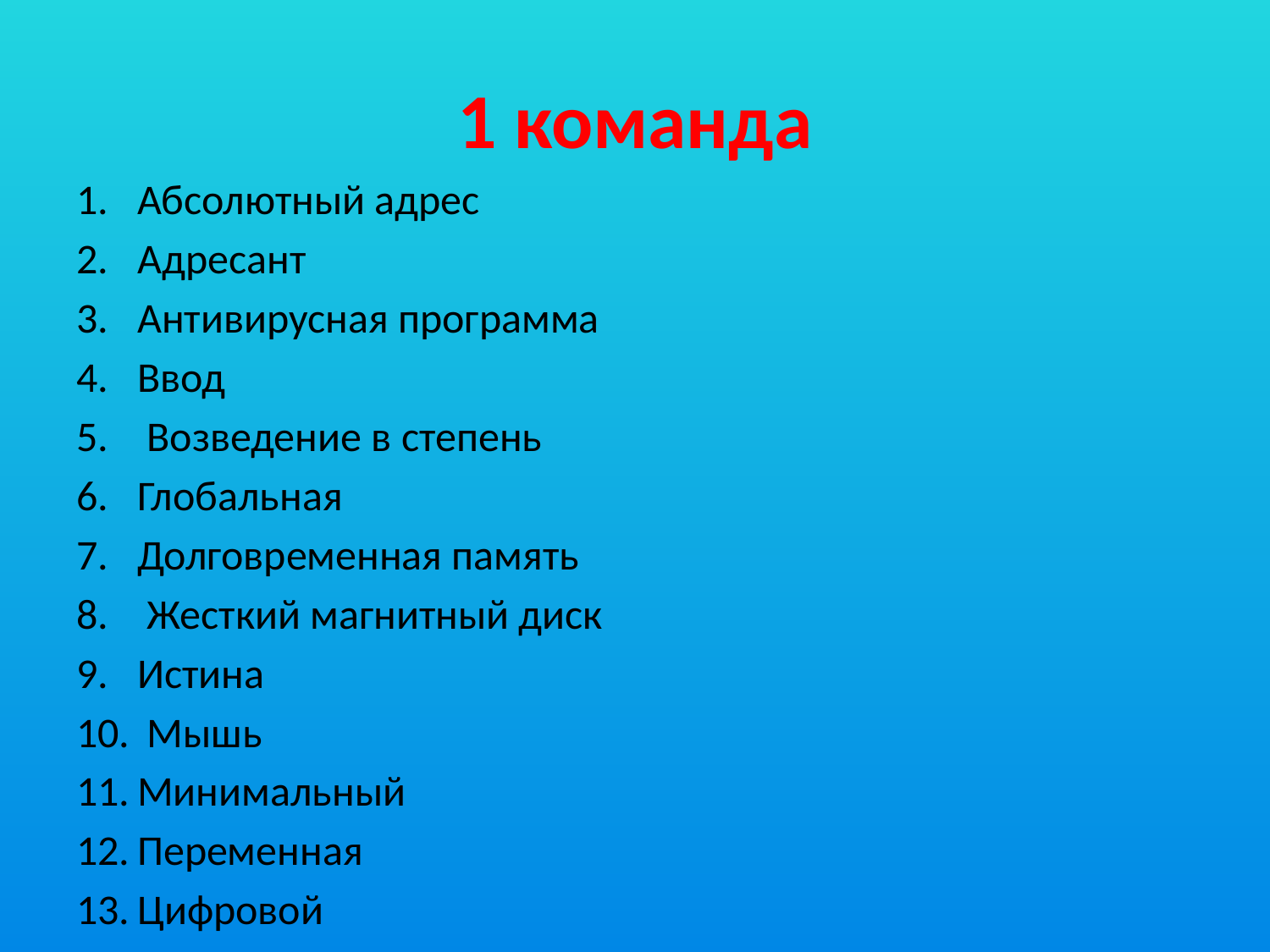

# 1 команда
Абсолютный адрес
Адресант
Антивирусная программа
Ввод
 Возведение в степень
Глобальная
Долговременная память
 Жесткий магнитный диск
Истина
 Мышь
Минимальный
Переменная
Цифровой